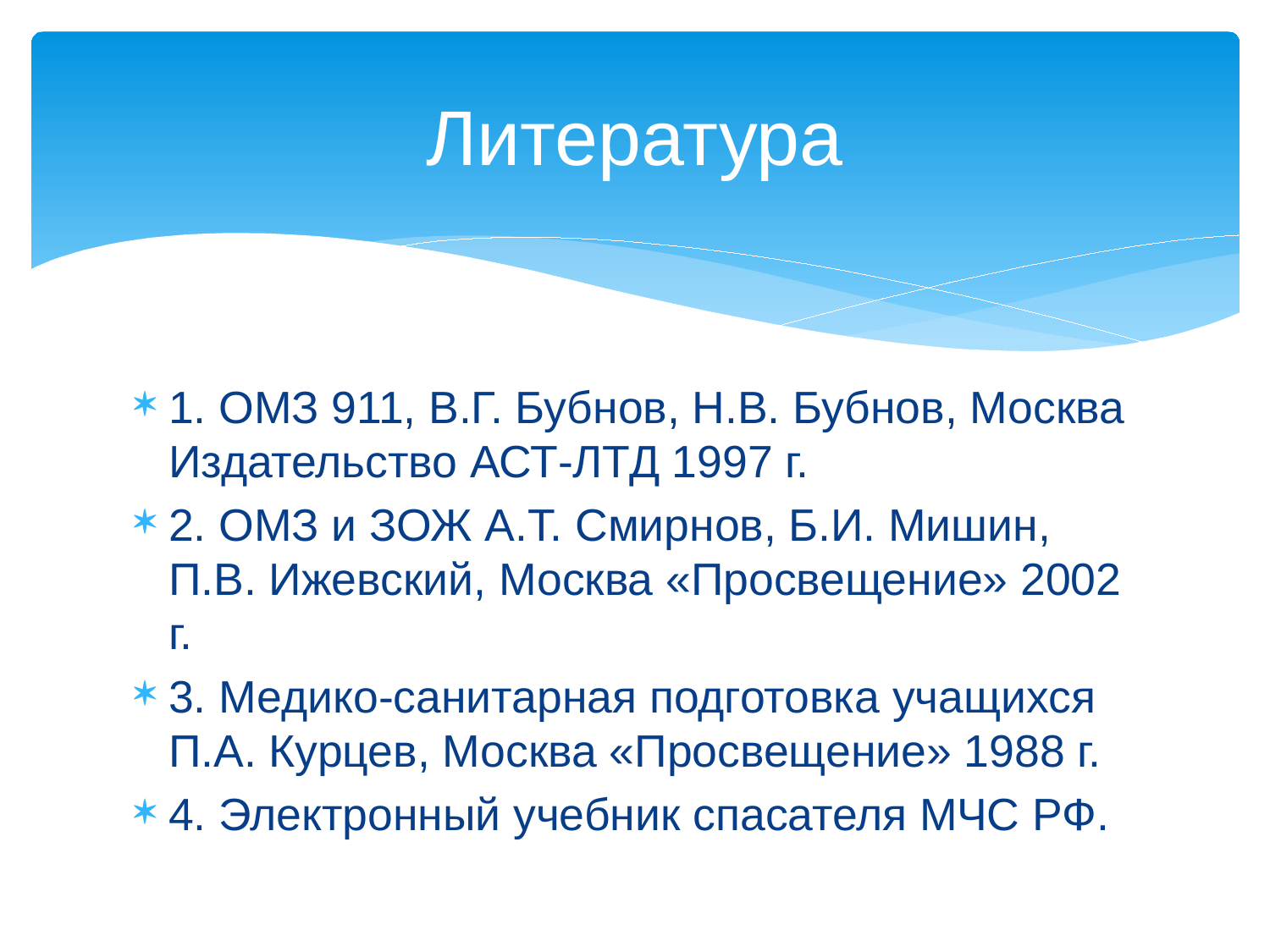

# Литература
1. ОМЗ 911, В.Г. Бубнов, Н.В. Бубнов, Москва Издательство АСТ-ЛТД 1997 г.
2. ОМЗ и ЗОЖ А.Т. Смирнов, Б.И. Мишин, П.В. Ижевский, Москва «Просвещение» 2002 г.
3. Медико-санитарная подготовка учащихся П.А. Курцев, Москва «Просвещение» 1988 г.
4. Электронный учебник спасателя МЧС РФ.